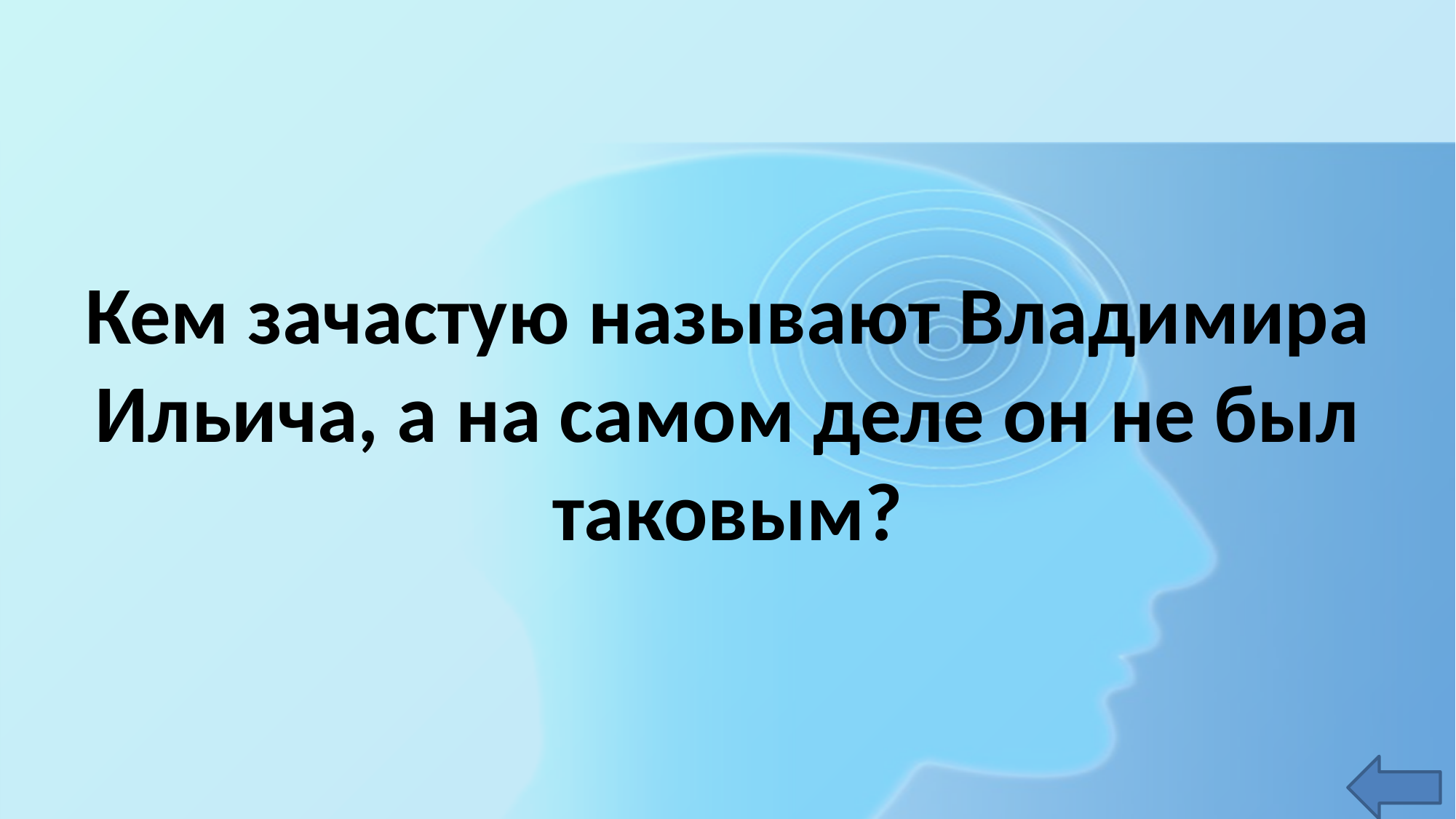

# Кем зачастую называют Владимира Ильича, а на самом деле он не был таковым?